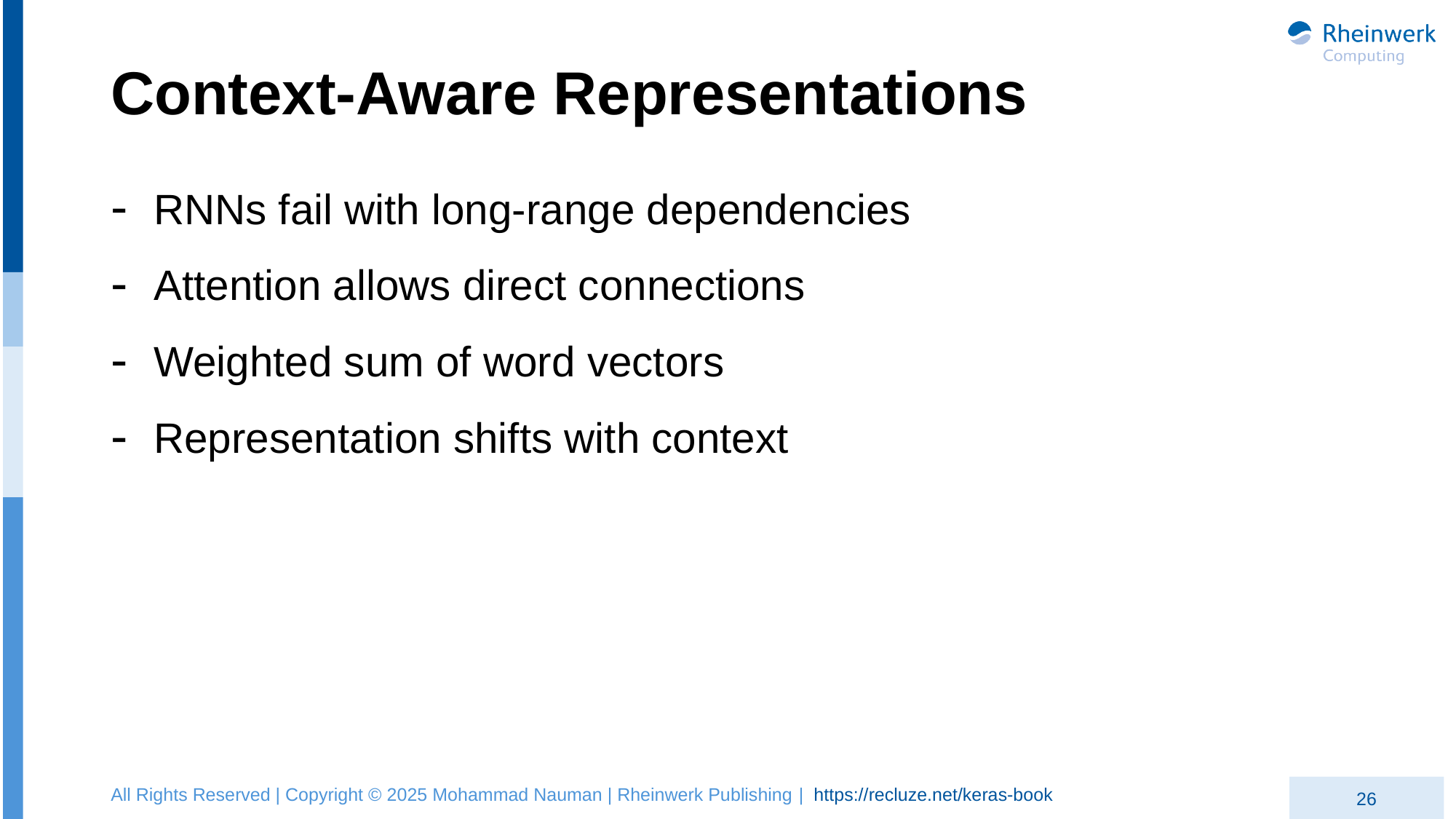

# Context-Aware Representations
RNNs fail with long-range dependencies
Attention allows direct connections
Weighted sum of word vectors
Representation shifts with context